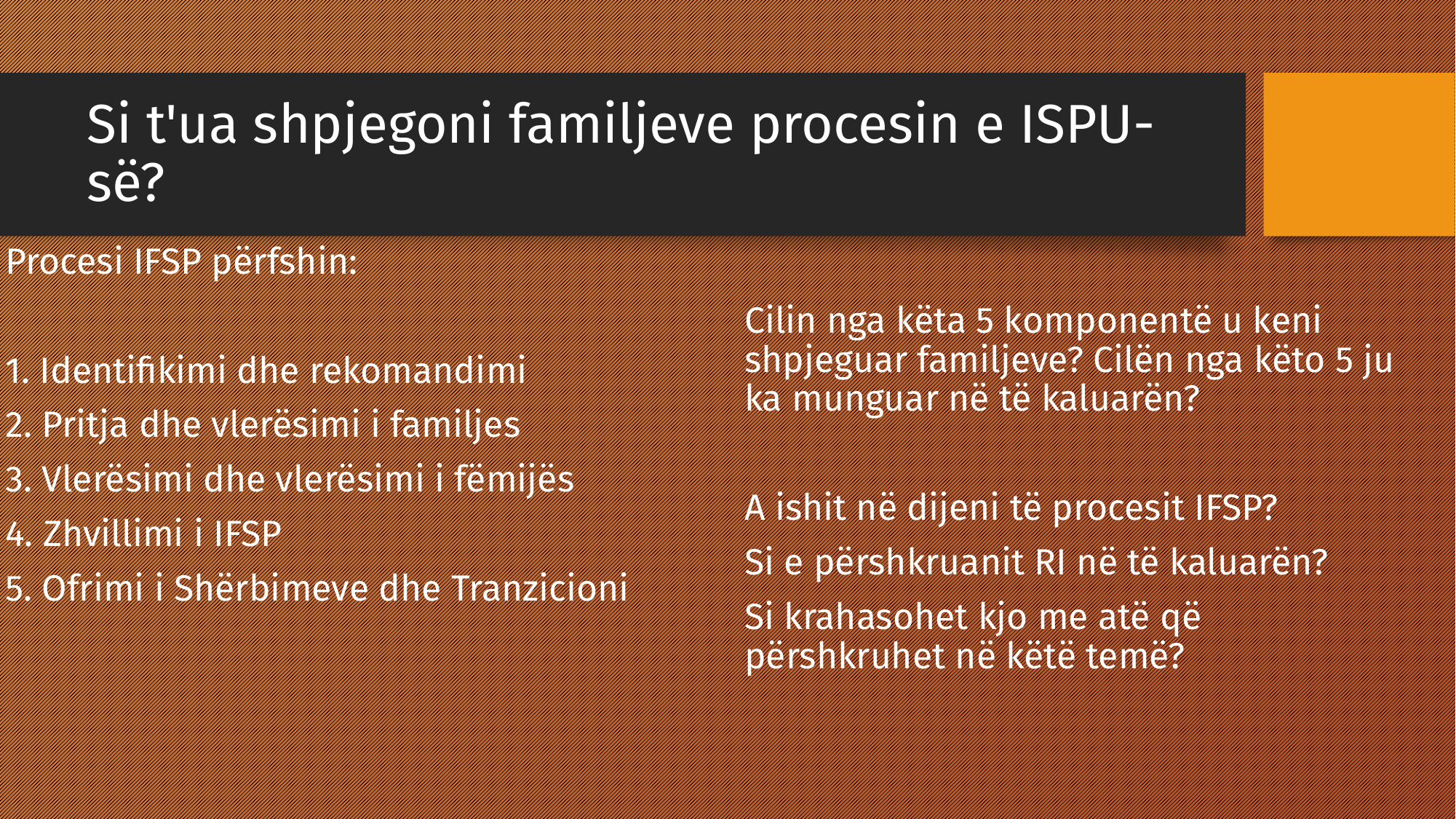

# Si t'ua shpjegoni familjeve procesin e ISPU-së?
Procesi IFSP përfshin:

1. Identifikimi dhe rekomandimi
2. Pritja dhe vlerësimi i familjes
3. Vlerësimi dhe vlerësimi i fëmijës
4. Zhvillimi i IFSP
5. Ofrimi i Shërbimeve dhe Tranzicioni

Cilin nga këta 5 komponentë u keni shpjeguar familjeve? Cilën nga këto 5 ju ka munguar në të kaluarën?

A ishit në dijeni të procesit IFSP?
Si e përshkruanit RI në të kaluarën?
Si krahasohet kjo me atë që përshkruhet në këtë temë?